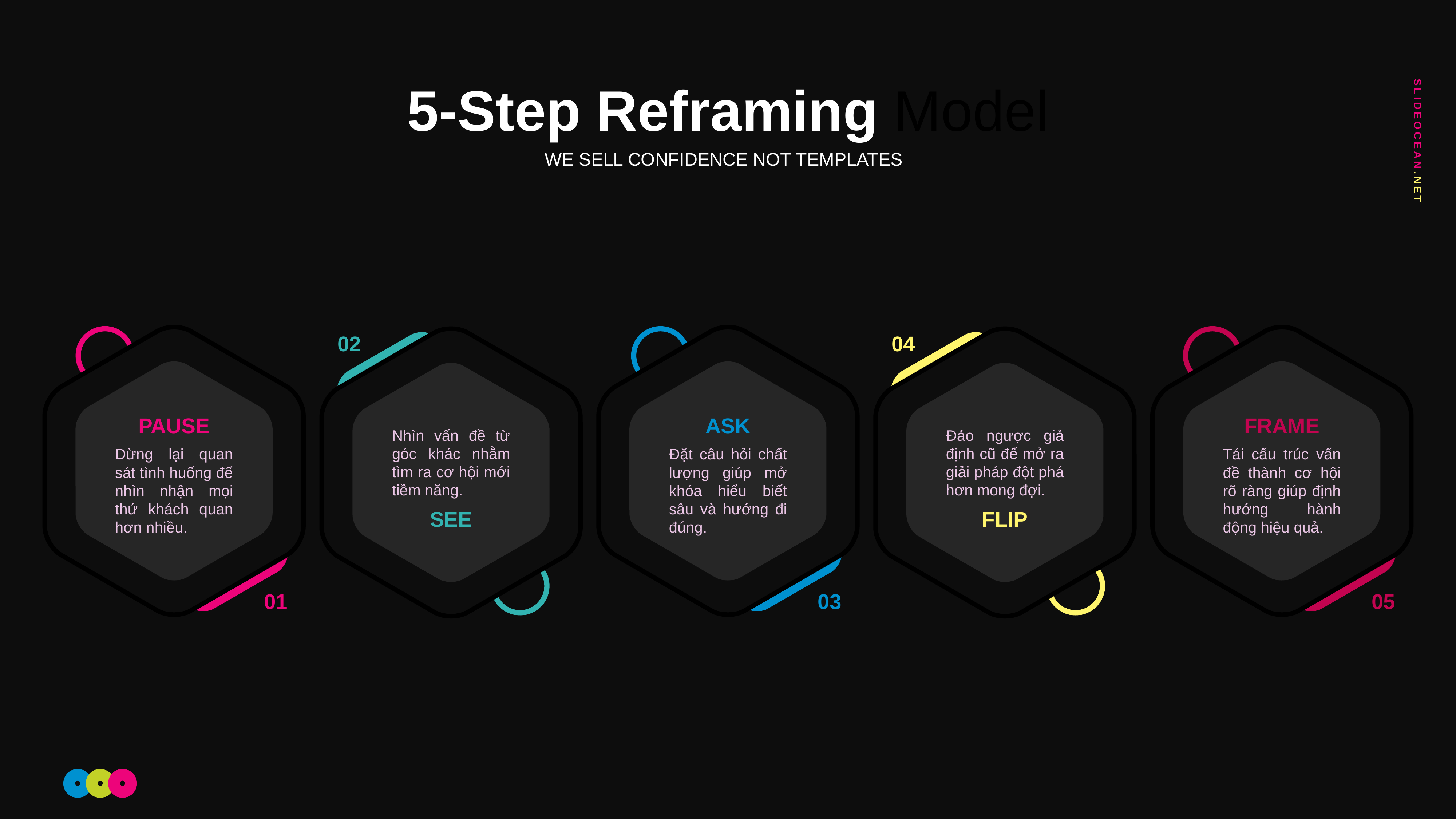

5-Step Reframing Model
WE SELL CONFIDENCE NOT TEMPLATES

02

04

Đảo ngược giả định cũ để mở ra giải pháp đột phá hơn mong đợi.
FLIP
PAUSE
Dừng lại quan sát tình huống để nhìn nhận mọi thứ khách quan hơn nhiều.
ASK
Đặt câu hỏi chất lượng giúp mở khóa hiểu biết sâu và hướng đi đúng.
FRAME
Tái cấu trúc vấn đề thành cơ hội rõ ràng giúp định hướng hành động hiệu quả.
Nhìn vấn đề từ góc khác nhằm tìm ra cơ hội mới tiềm năng.
SEE

01
03
05